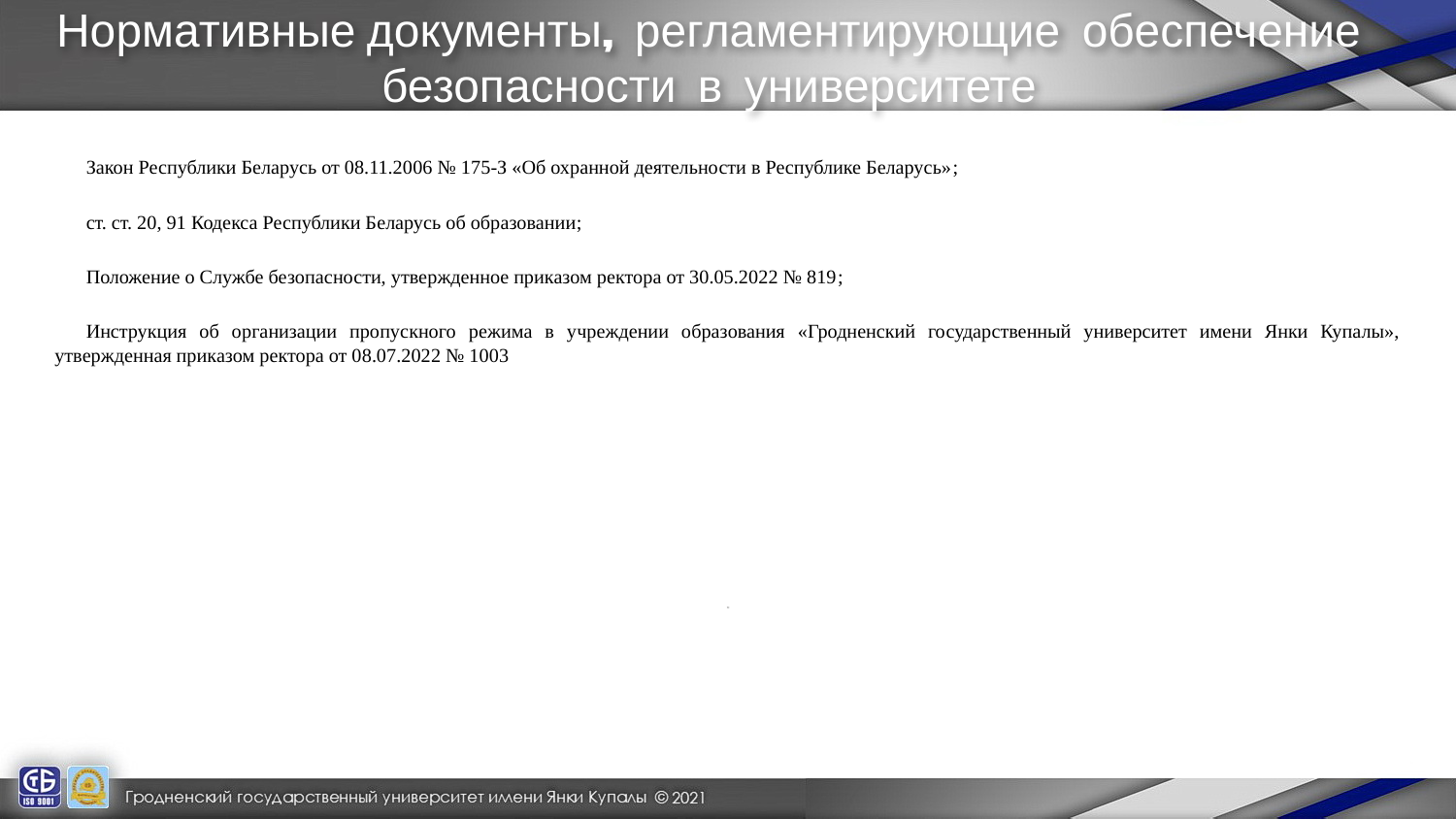

# Нормативные документы,  регламентирующие  обеспечение безопасности  в  университете

Закон Республики Беларусь от 08.11.2006 № 175-З «Об охранной деятельности в Республике Беларусь»;

ст. ст. 20, 91 Кодекса Республики Беларусь об образовании;

Положение о Службе безопасности, утвержденное приказом ректора от 30.05.2022 № 819;

Инструкция об организации пропускного режима в учреждении образования «Гродненский государственный университет имени Янки Купалы», утвержденная приказом ректора от 08.07.2022 № 1003

м